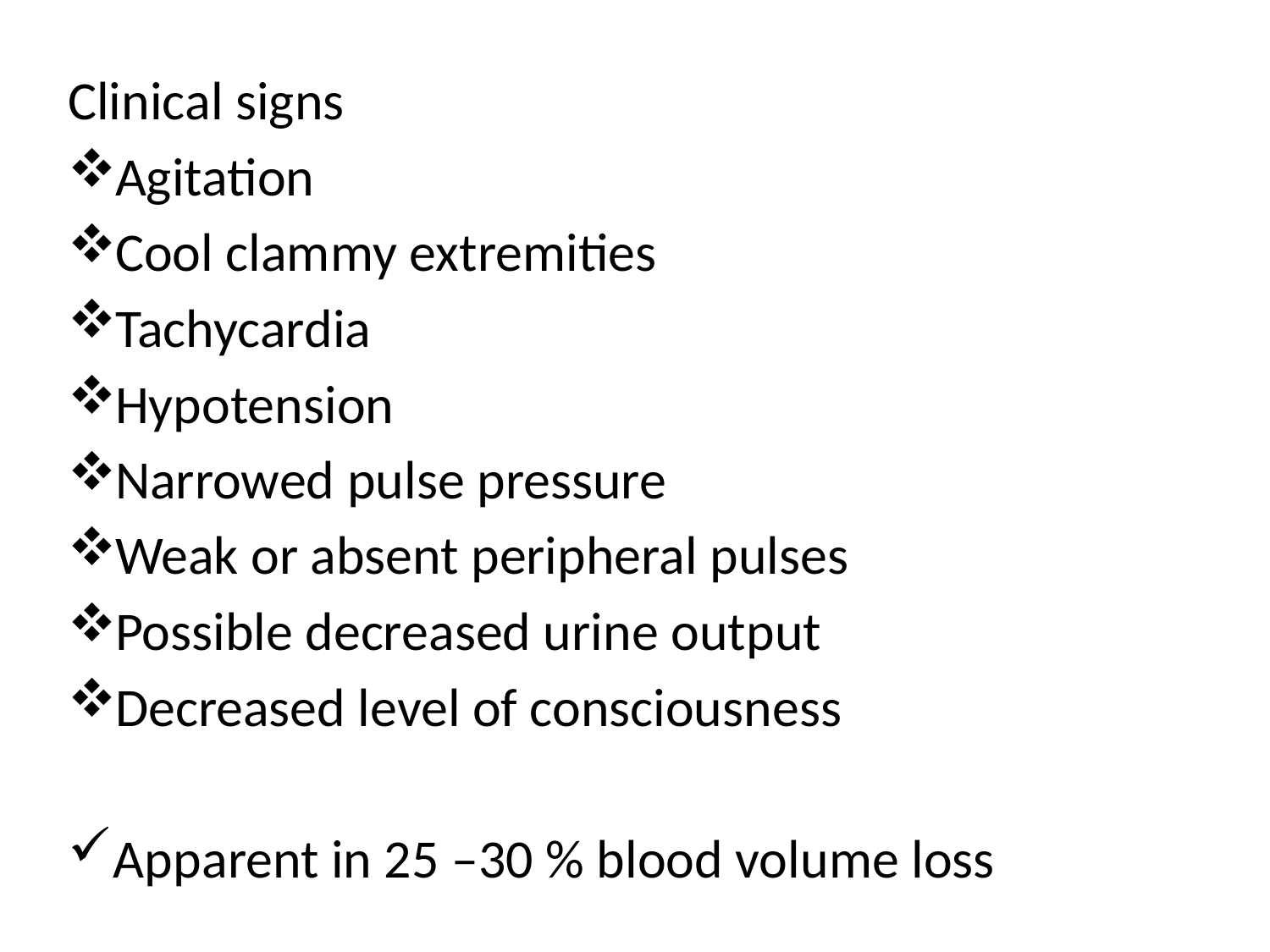

Clinical signs
Agitation
Cool clammy extremities
Tachycardia
Hypotension
Narrowed pulse pressure
Weak or absent peripheral pulses
Possible decreased urine output
Decreased level of consciousness

Apparent in 25 –30 % blood volume loss